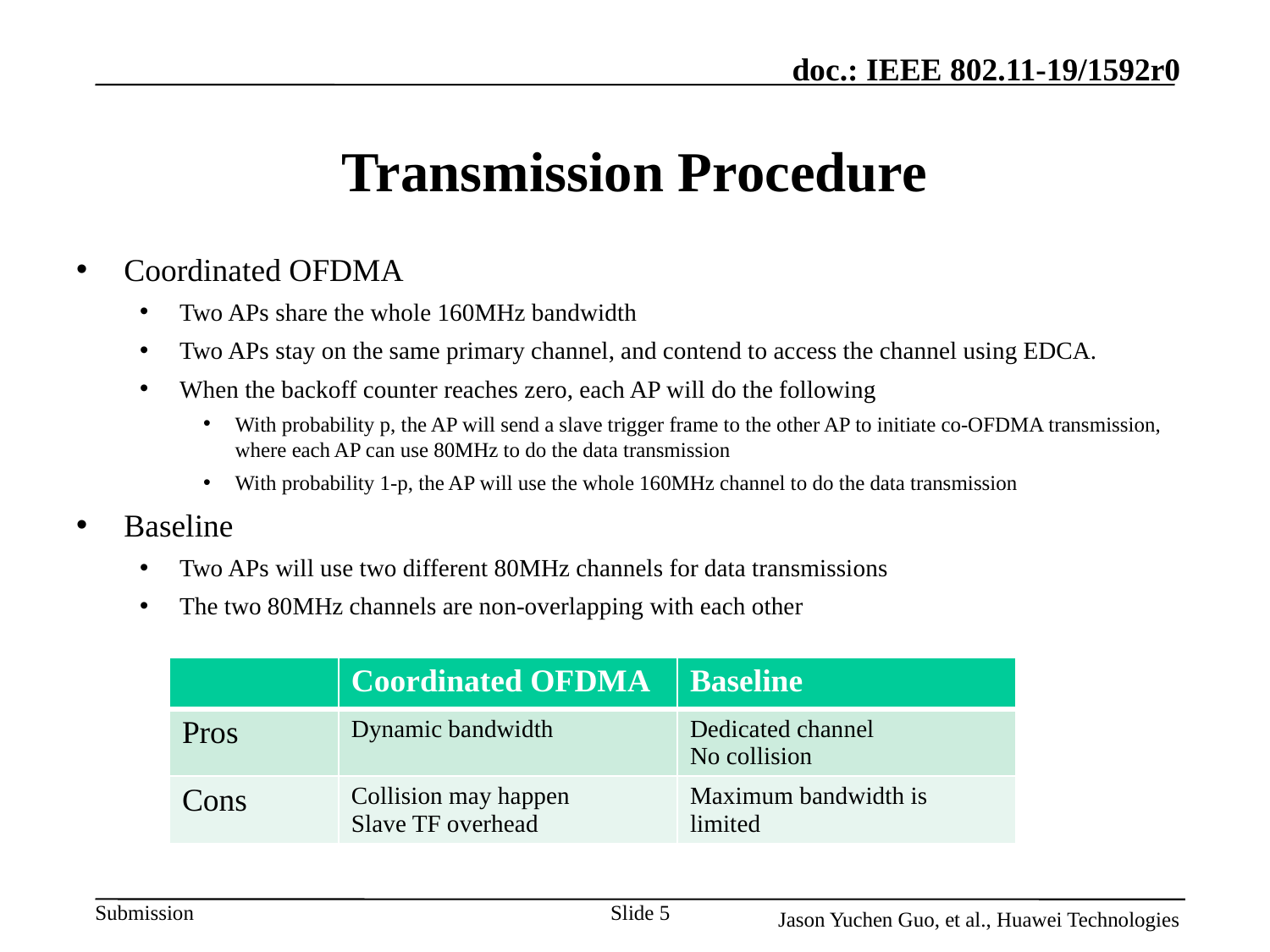

# Transmission Procedure
Coordinated OFDMA
Two APs share the whole 160MHz bandwidth
Two APs stay on the same primary channel, and contend to access the channel using EDCA.
When the backoff counter reaches zero, each AP will do the following
With probability p, the AP will send a slave trigger frame to the other AP to initiate co-OFDMA transmission, where each AP can use 80MHz to do the data transmission
With probability 1-p, the AP will use the whole 160MHz channel to do the data transmission
Baseline
Two APs will use two different 80MHz channels for data transmissions
The two 80MHz channels are non-overlapping with each other
|  | Coordinated OFDMA | Baseline |
| --- | --- | --- |
| Pros | Dynamic bandwidth | Dedicated channel No collision |
| Cons | Collision may happen Slave TF overhead | Maximum bandwidth is limited |
Slide 5